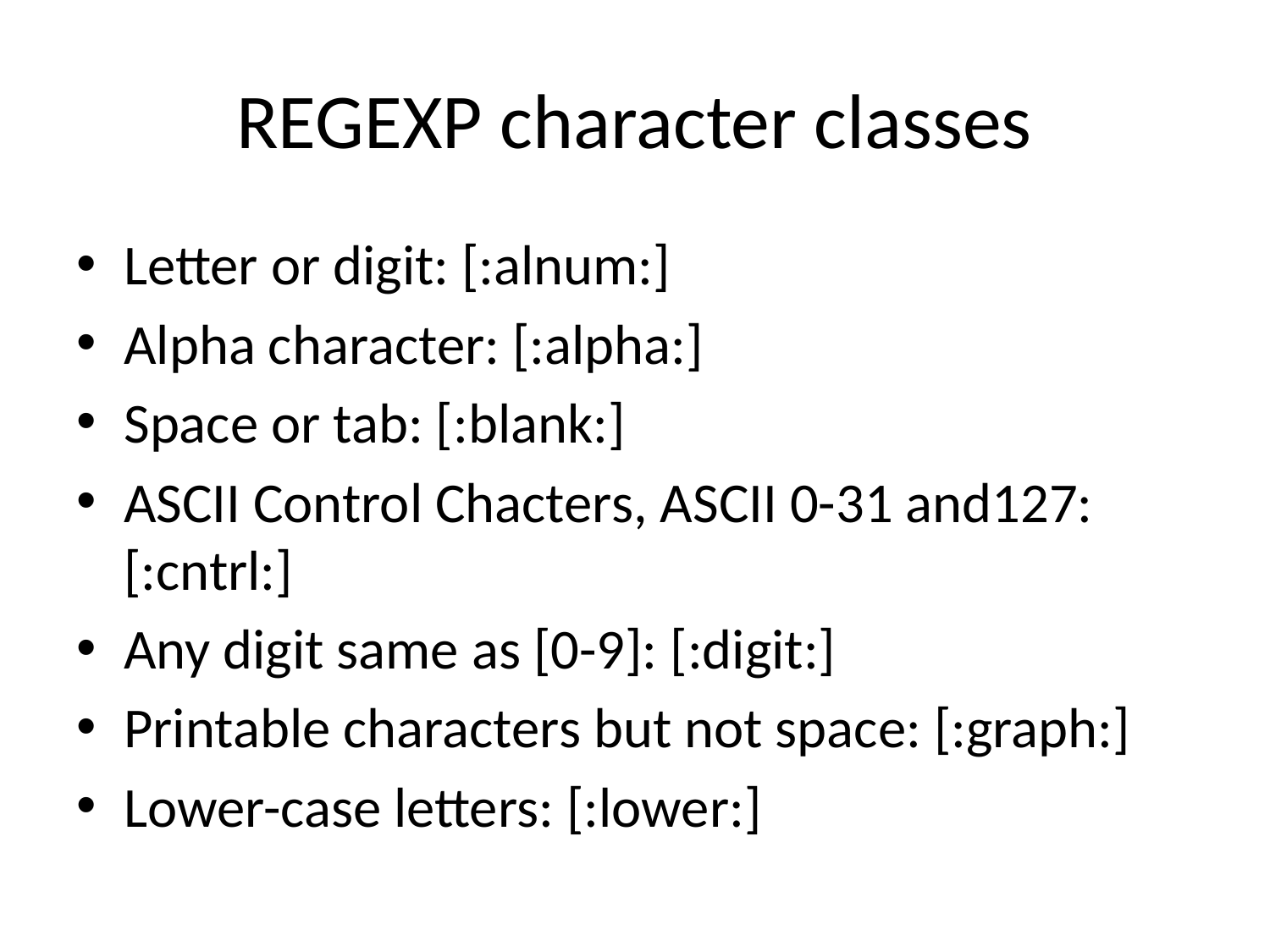

# REGEXP character classes
Letter or digit: [:alnum:]
Alpha character: [:alpha:]
Space or tab: [:blank:]
ASCII Control Chacters, ASCII 0-31 and127: [:cntrl:]
Any digit same as [0-9]: [:digit:]
Printable characters but not space: [:graph:]
Lower-case letters: [:lower:]